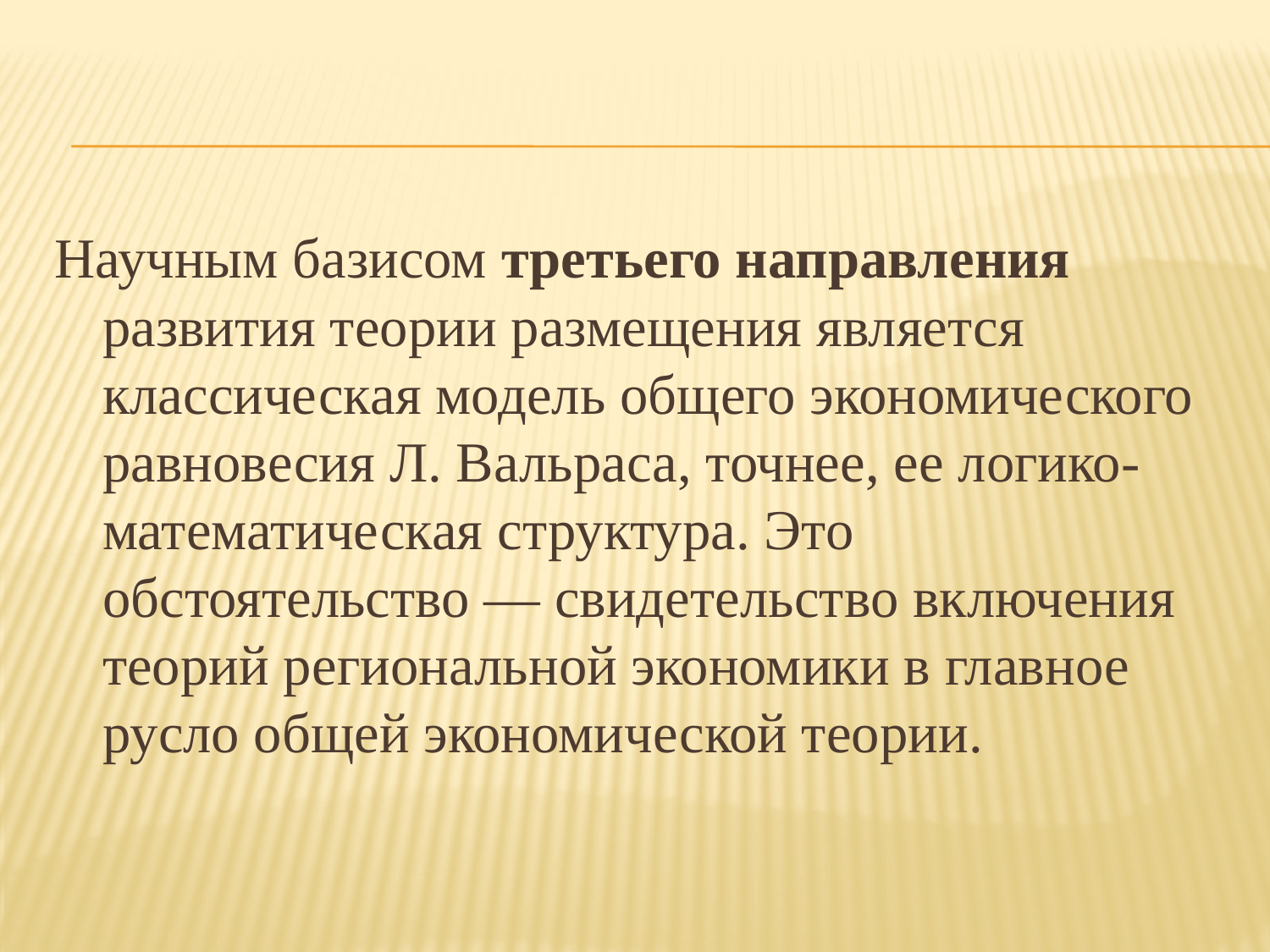

Научным базисом третьего направления развития теории размещения является классическая модель общего экономического равновесия Л. Вальраса, точнее, ее логико-математическая структура. Это обстоятельство — свидетельство включения теорий региональной экономики в главное русло общей экономической теории.